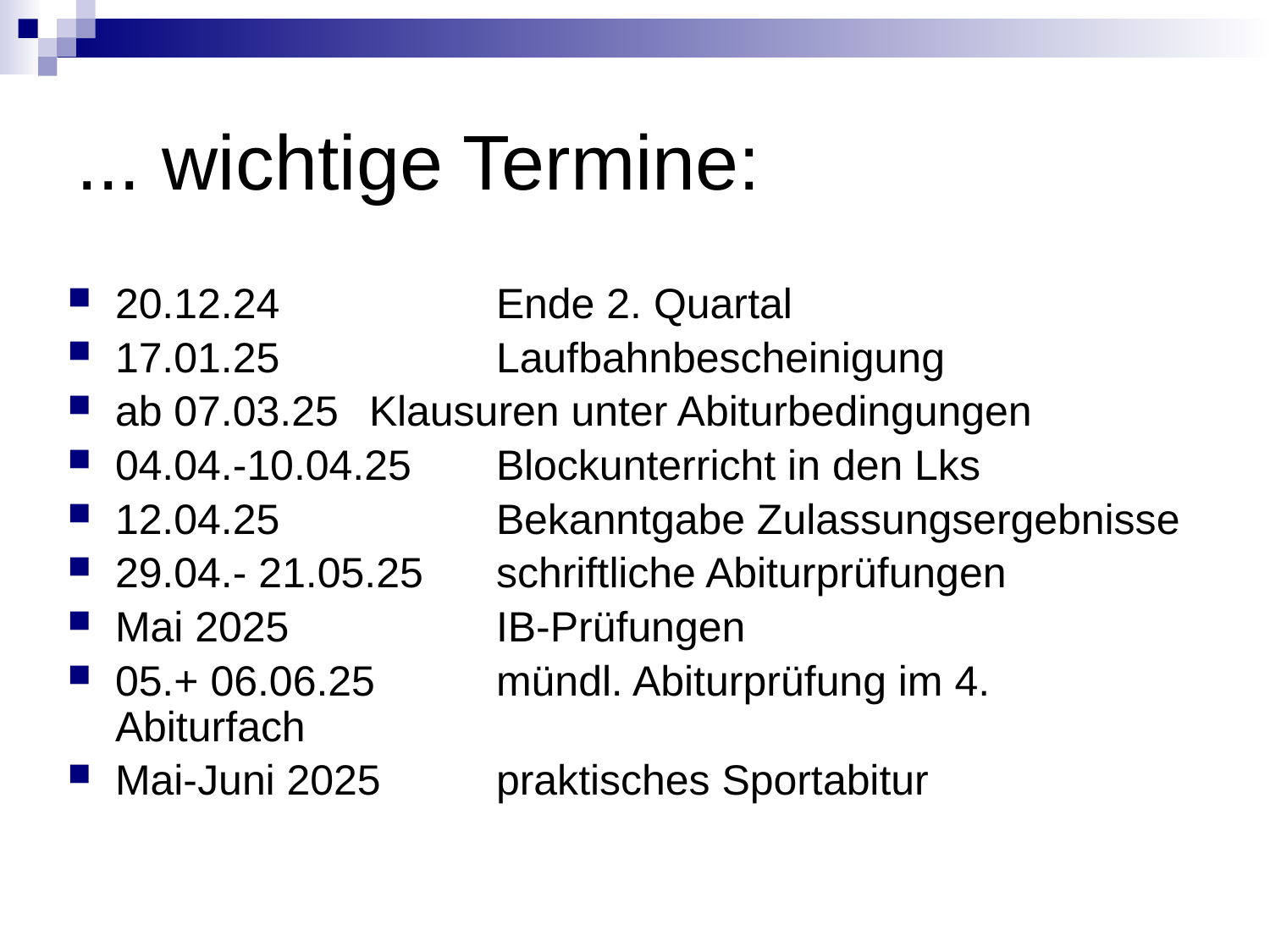

# ... wichtige Termine:
20.12.24		Ende 2. Quartal
17.01.25		Laufbahnbescheinigung
ab 07.03.25	Klausuren unter Abiturbedingungen
04.04.-10.04.25	Blockunterricht in den Lks
12.04.25		Bekanntgabe Zulassungsergebnisse
29.04.- 21.05.25	schriftliche Abiturprüfungen
Mai 2025		IB-Prüfungen
05.+ 06.06.25	mündl. Abiturprüfung im 4. Abiturfach
Mai-Juni 2025	praktisches Sportabitur